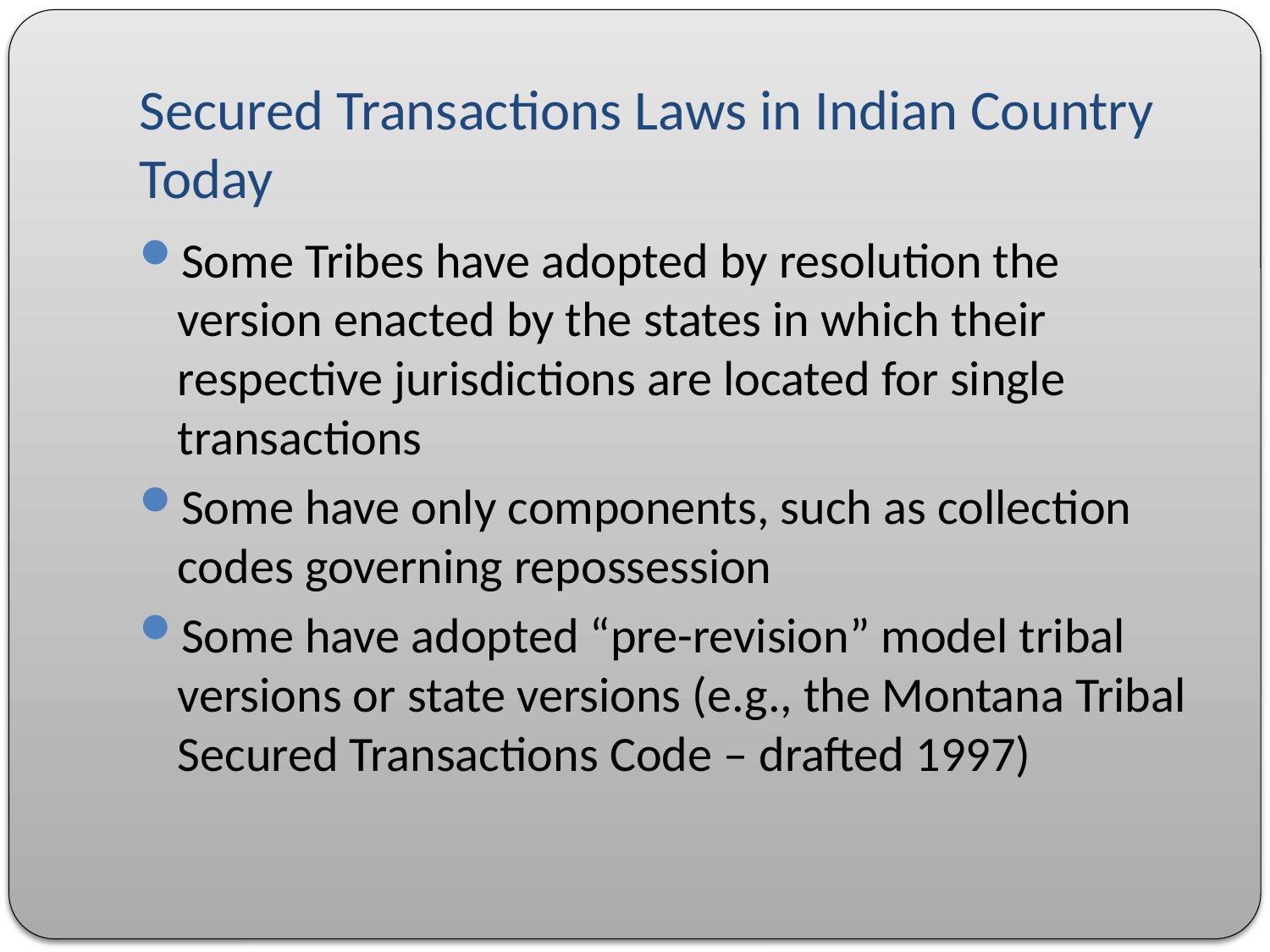

# Secured Transactions Laws in Indian Country Today
Some Tribes have adopted by resolution the version enacted by the states in which their respective jurisdictions are located for single transactions
Some have only components, such as collection codes governing repossession
Some have adopted “pre-revision” model tribal versions or state versions (e.g., the Montana Tribal Secured Transactions Code – drafted 1997)